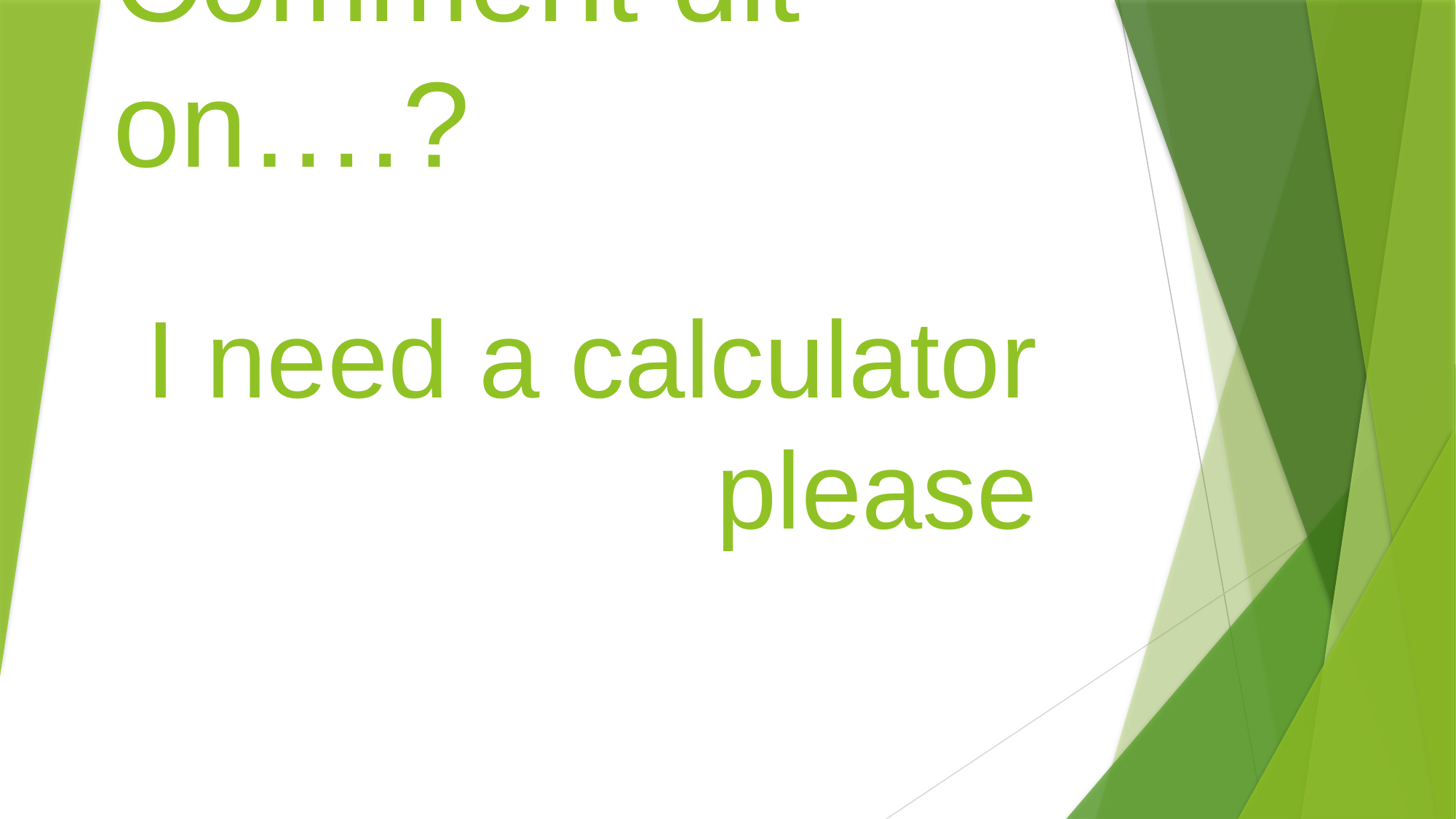

# Comment dit-on….?
I need a calculator please